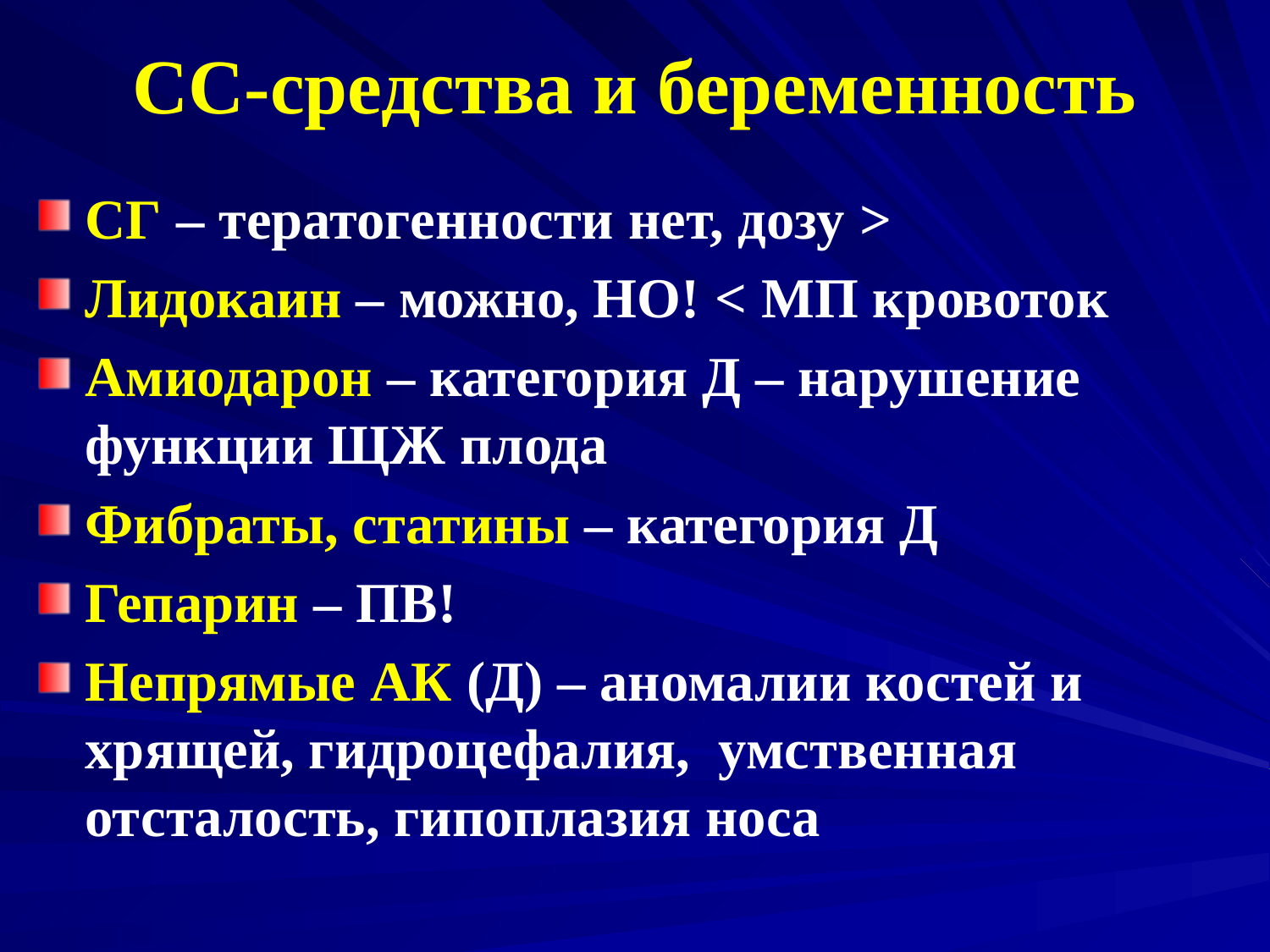

# СС-средства и беременность
СГ – тератогенности нет, дозу >
Лидокаин – можно, НО! < МП кровоток
Амиодарон – категория Д – нарушение функции ЩЖ плода
Фибраты, статины – категория Д
Гепарин – ПВ!
Непрямые АК (Д) – аномалии костей и хрящей, гидроцефалия,  умственная отсталость, гипоплазия носа